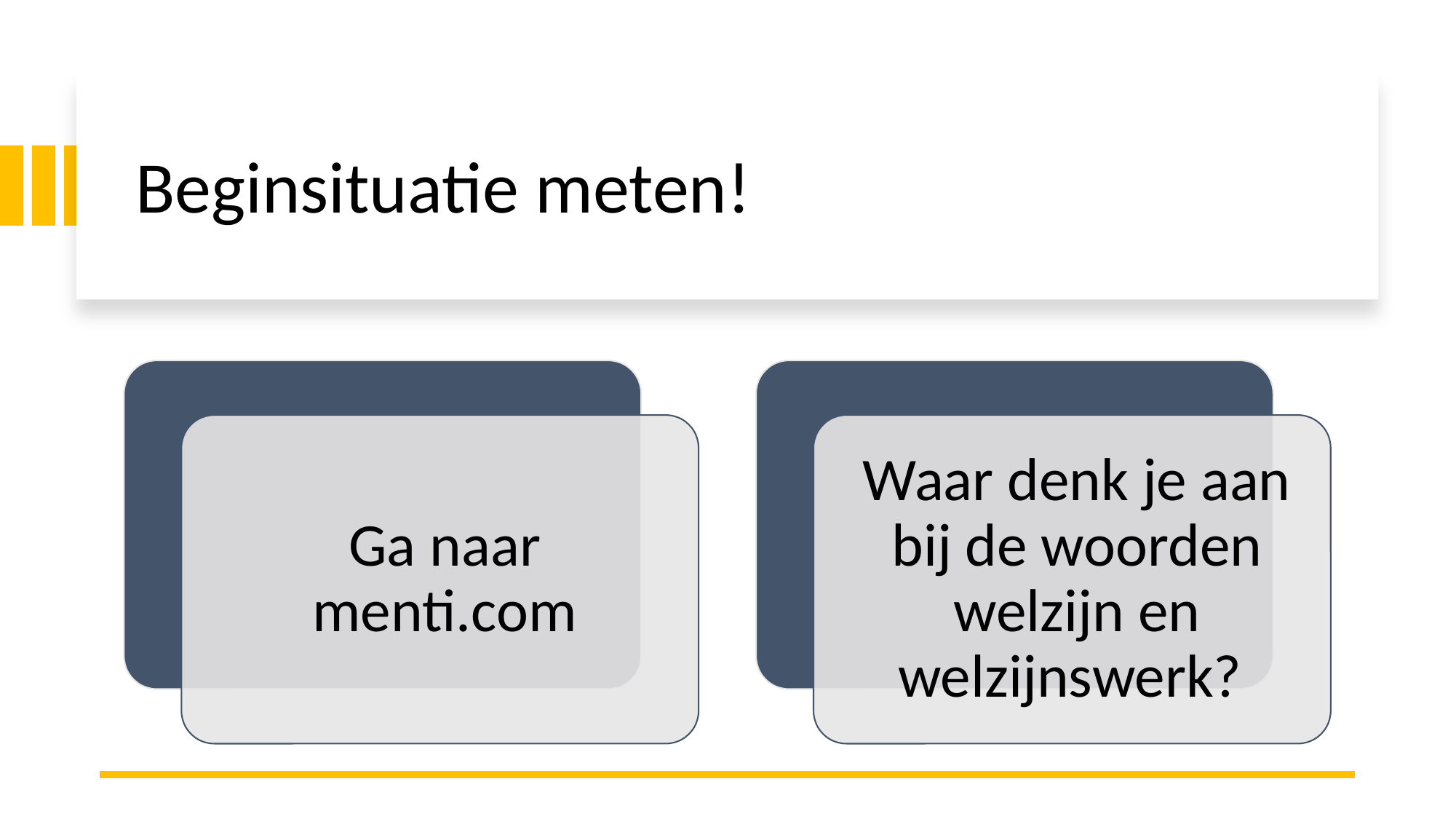

# Beginsituatie meten!

Ga naar menti.com
Waar denk je aan bij de woorden welzijn en welzijnswerk?